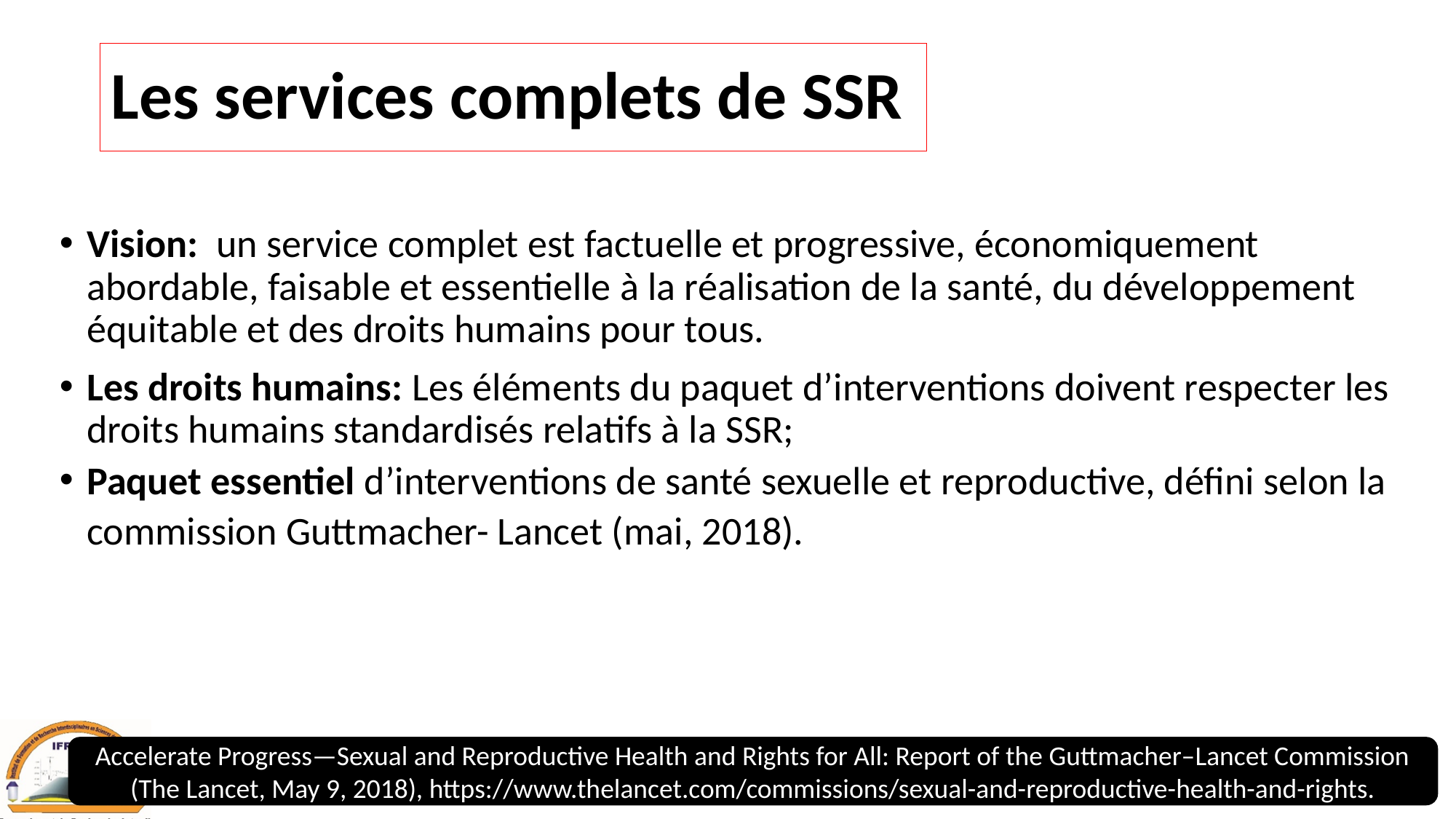

# Les services complets de SSR
Vision:  un service complet est factuelle et progressive, économiquement abordable, faisable et essentielle à la réalisation de la santé, du développement équitable et des droits humains pour tous.
Les droits humains: Les éléments du paquet d’interventions doivent respecter les droits humains standardisés relatifs à la SSR;
Paquet essentiel d’interventions de santé sexuelle et reproductive, défini selon la commission Guttmacher- Lancet (mai, 2018).

Accelerate Progress—Sexual and Reproductive Health and Rights for All: Report of the Guttmacher–Lancet Commission (The Lancet, May 9, 2018), https://www.thelancet.com/commissions/sexual-and-reproductive-health-and-rights.